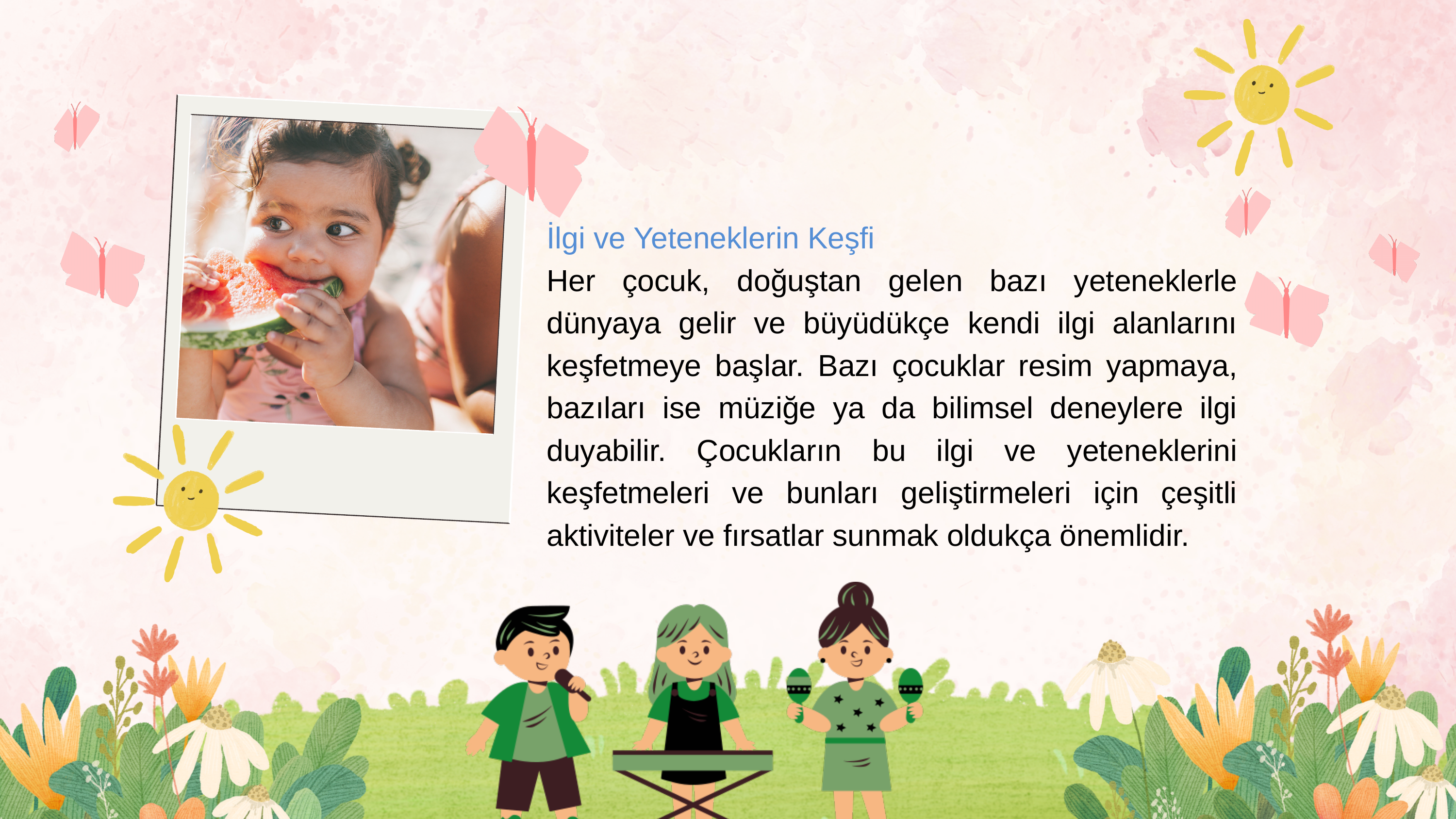

İlgi ve Yeteneklerin Keşfi
Her çocuk, doğuştan gelen bazı yeteneklerle dünyaya gelir ve büyüdükçe kendi ilgi alanlarını keşfetmeye başlar. Bazı çocuklar resim yapmaya, bazıları ise müziğe ya da bilimsel deneylere ilgi duyabilir. Çocukların bu ilgi ve yeteneklerini keşfetmeleri ve bunları geliştirmeleri için çeşitli aktiviteler ve fırsatlar sunmak oldukça önemlidir.